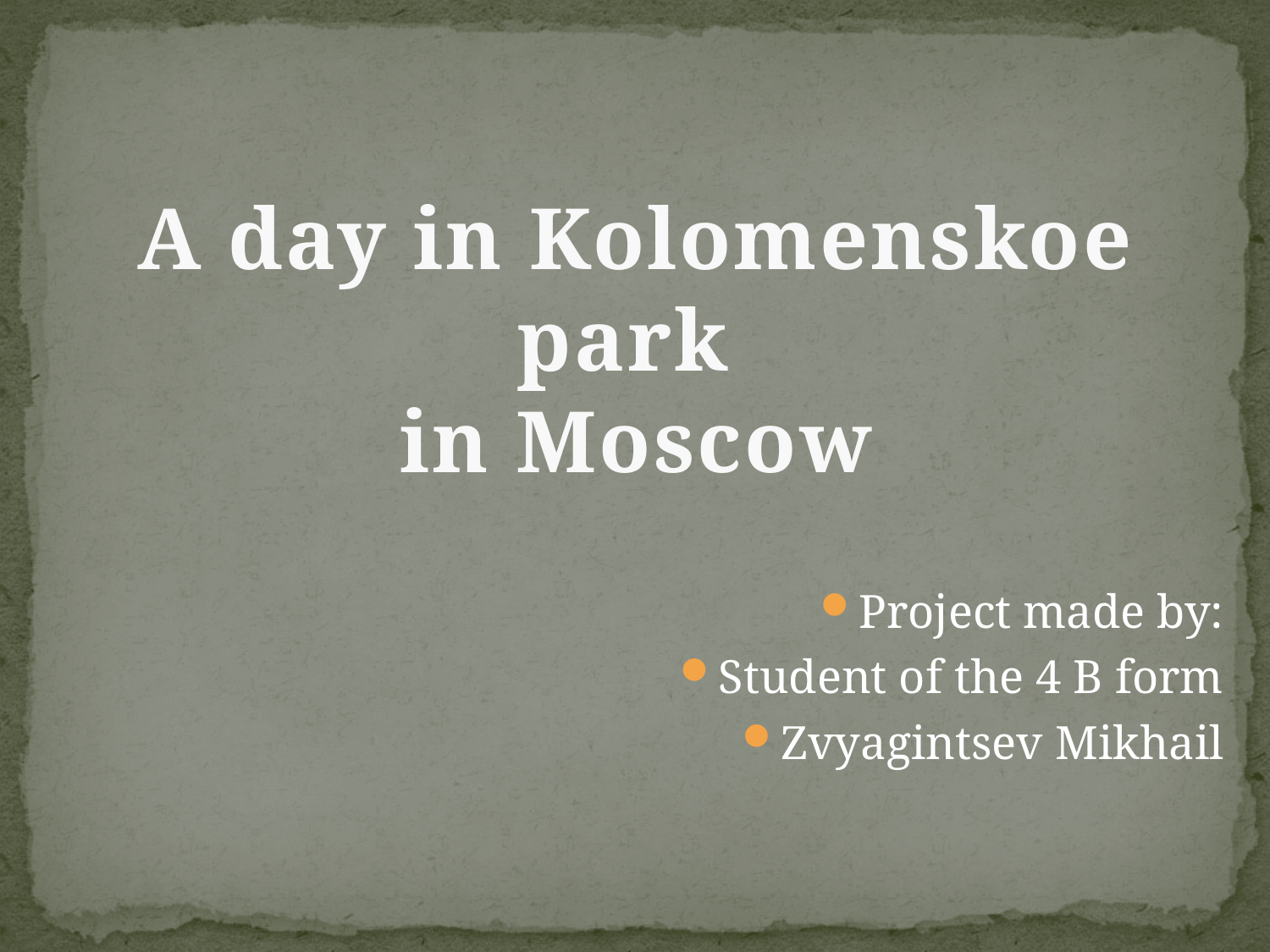

# A day in Kolomenskoe park in Moscow
Project made by:
Student of the 4 B form
Zvyagintsev Mikhail